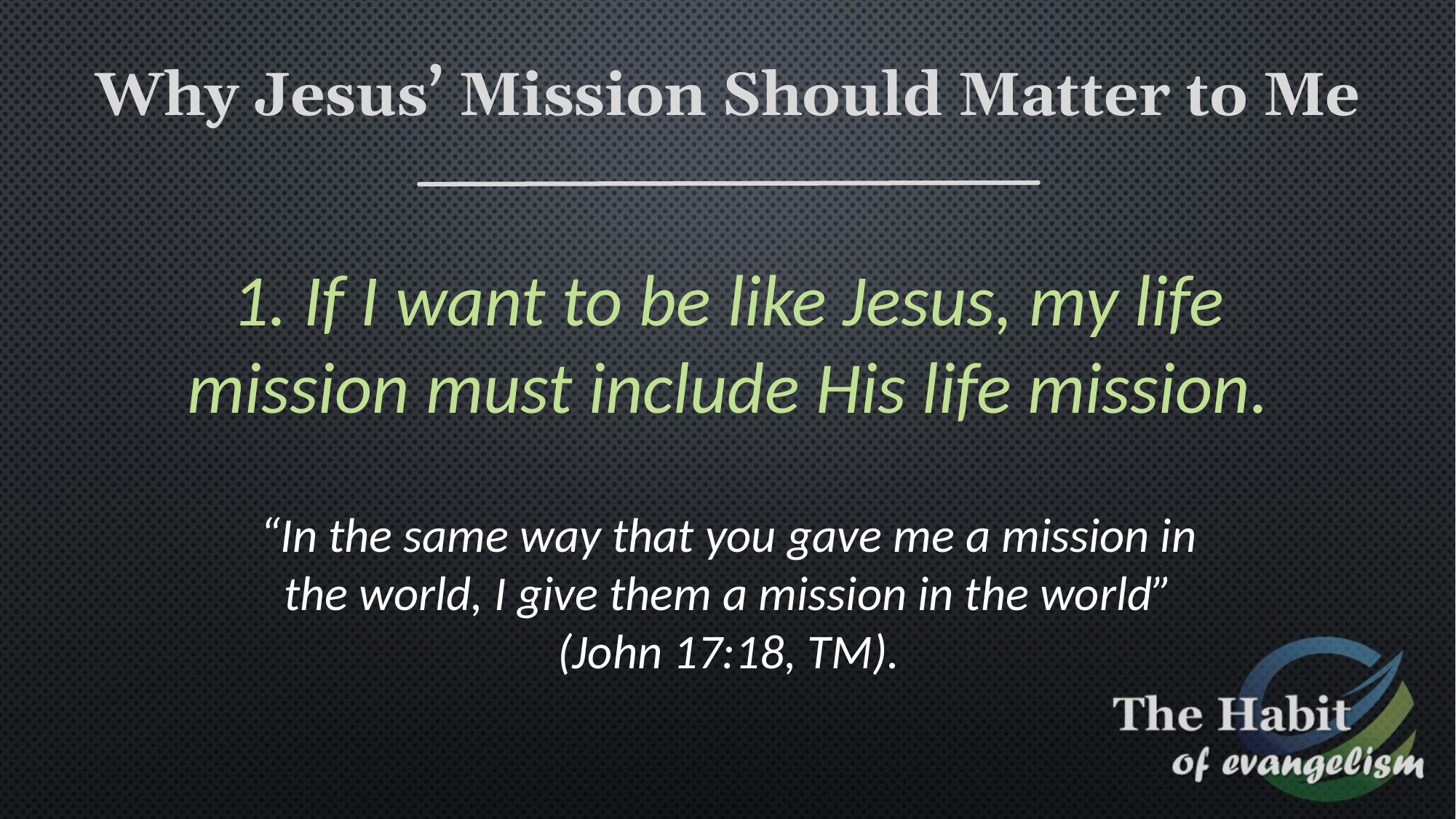

Why Jesus’ Mission Should Matter to Me
1. If I want to be like Jesus, my life mission must include His life mission.
“In the same way that you gave me a mission in the world, I give them a mission in the world” (John 17:18, TM).